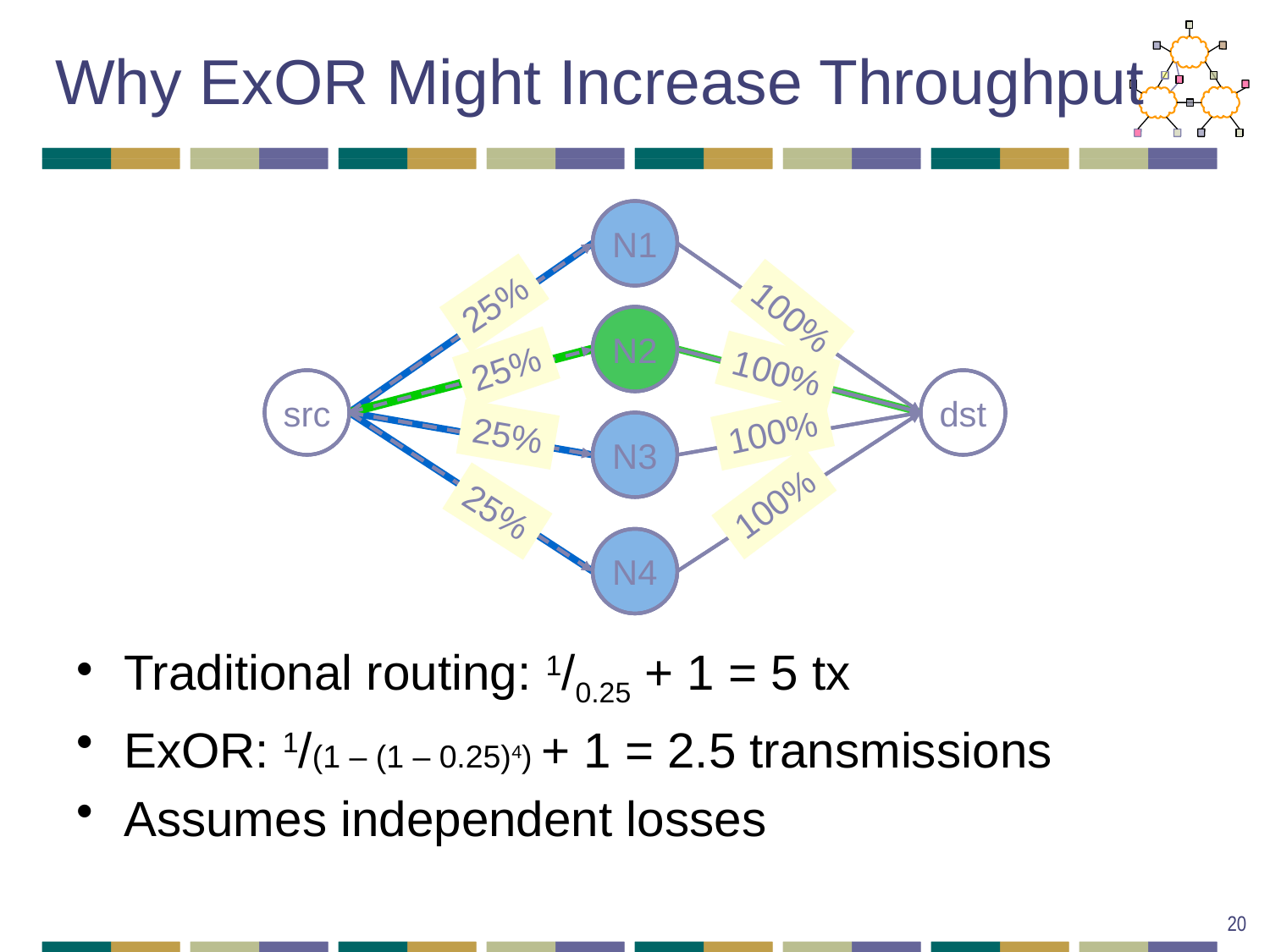

# Why ExOR Might Increase Throughput

N1
25%
100%
N2
25%
100%
src
dst
100%
25%
N3
100%
25%
N4
Traditional routing: 1/0.25 + 1 = 5 tx
ExOR: 1/(1 – (1 – 0.25)4) + 1 = 2.5 transmissions
Assumes independent losses
20